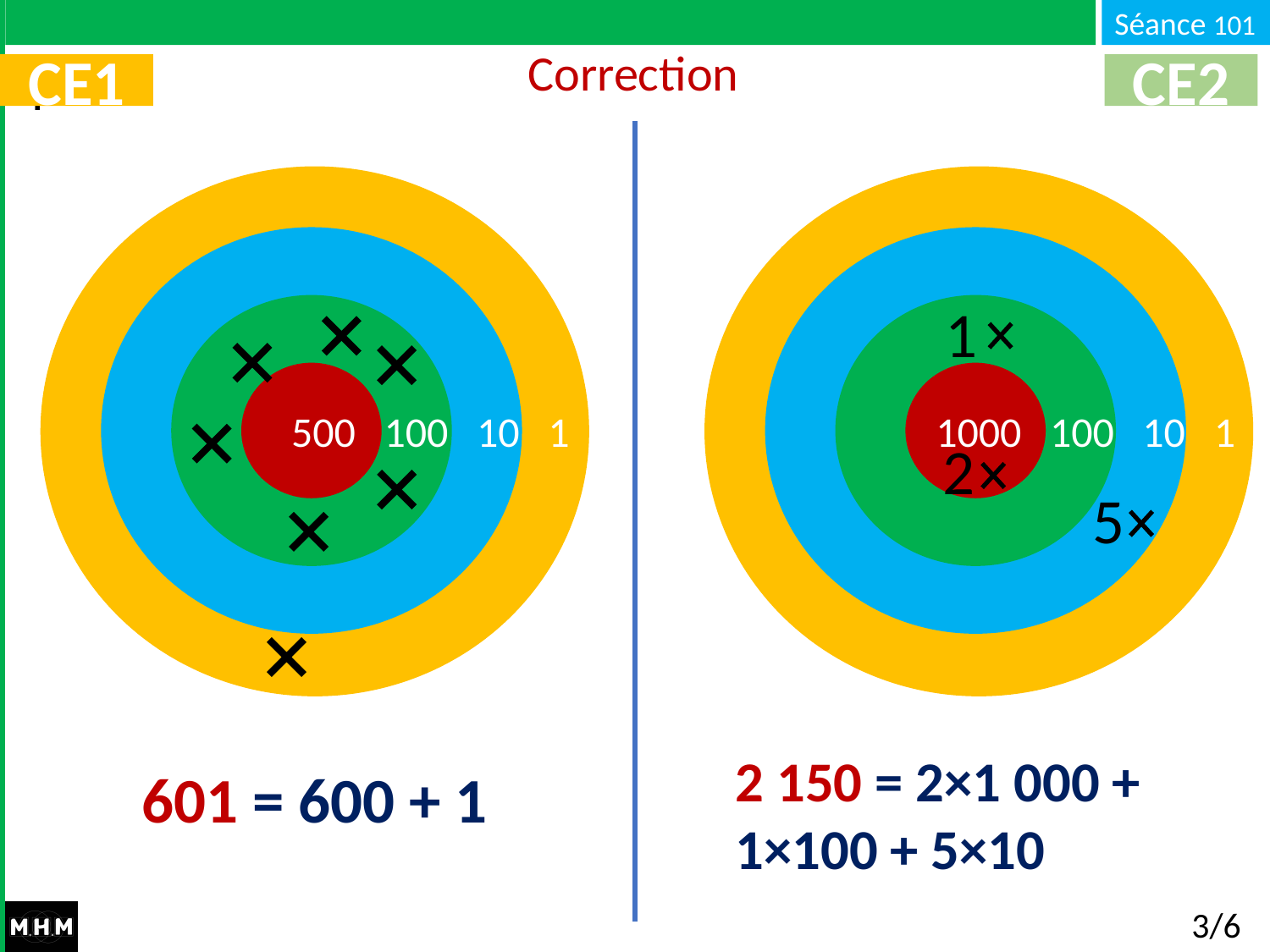

Correction
CE1
CE2

 500   100   10   1

 1000   100   10   1
1

2

5

 500   100   10   1

2 150 = 2×1 000 + 1×100 + 5×10
601 = 600 + 1
3/6